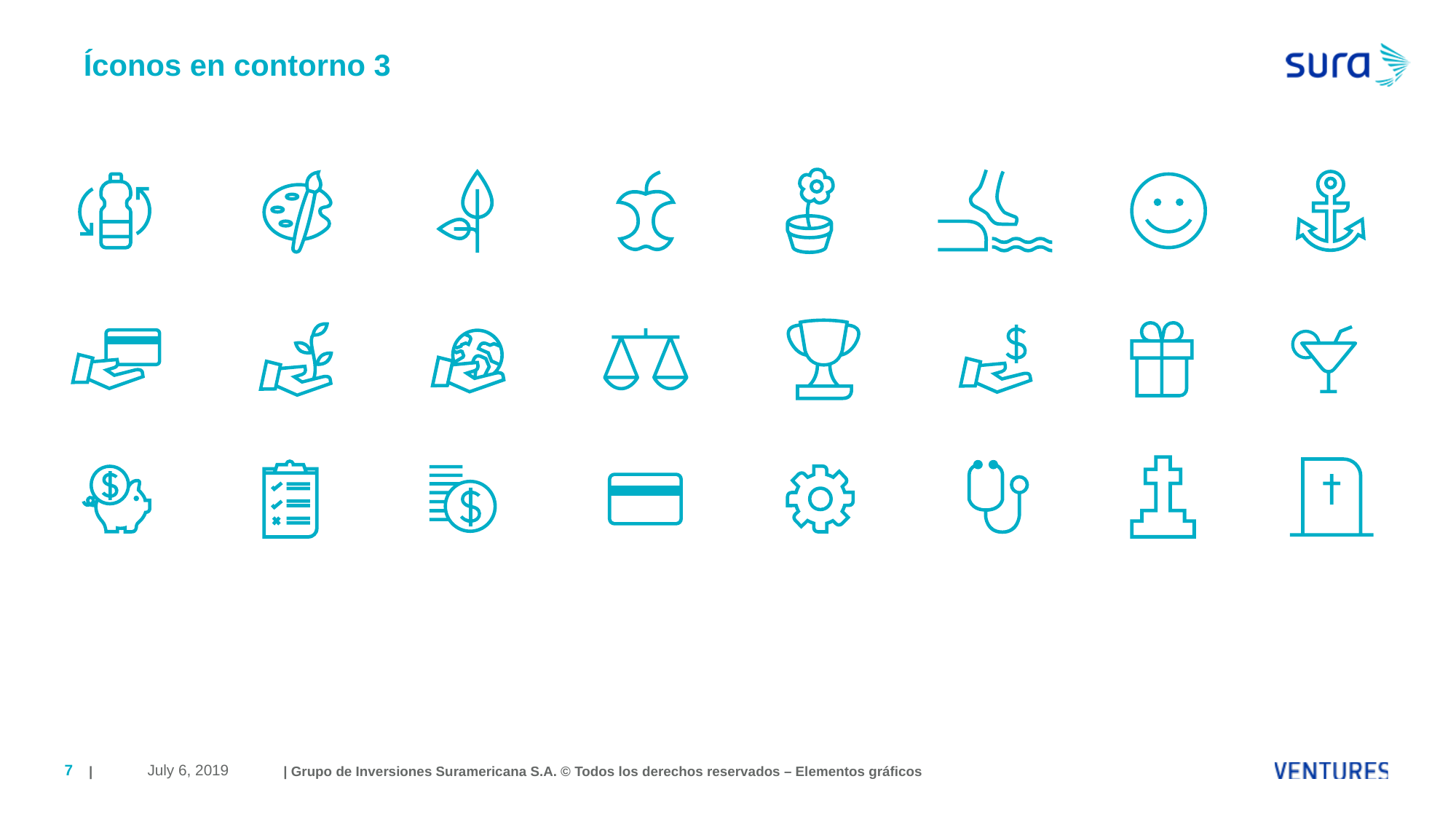

# Íconos en contorno 3

|                                                  | Grupo de Inversiones Suramericana S.A. © Todos los derechos reservados – Elementos gráficos
7
July 6, 2019